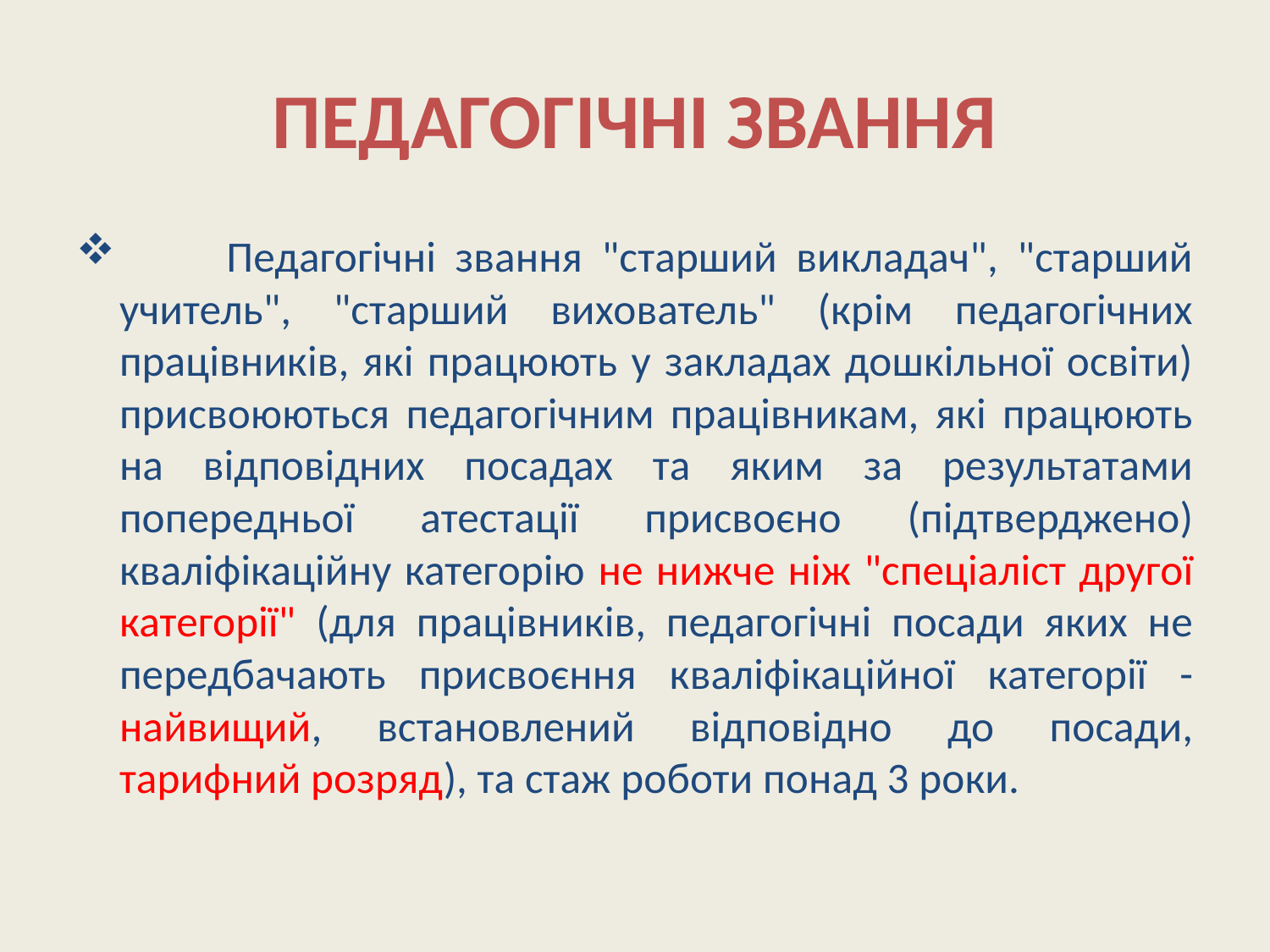

# ПЕДАГОГІЧНІ ЗВАННЯ
 	Педагогічні звання "старший викладач", "старший учитель", "старший вихователь" (крім педагогічних працівників, які працюють у закладах дошкільної освіти) присвоюються педагогічним працівникам, які працюють на відповідних посадах та яким за результатами попередньої атестації присвоєно (підтверджено) кваліфікаційну категорію не нижче ніж "спеціаліст другої категорії" (для працівників, педагогічні посади яких не передбачають присвоєння кваліфікаційної категорії - найвищий, встановлений відповідно до посади, тарифний розряд), та стаж роботи понад 3 роки.